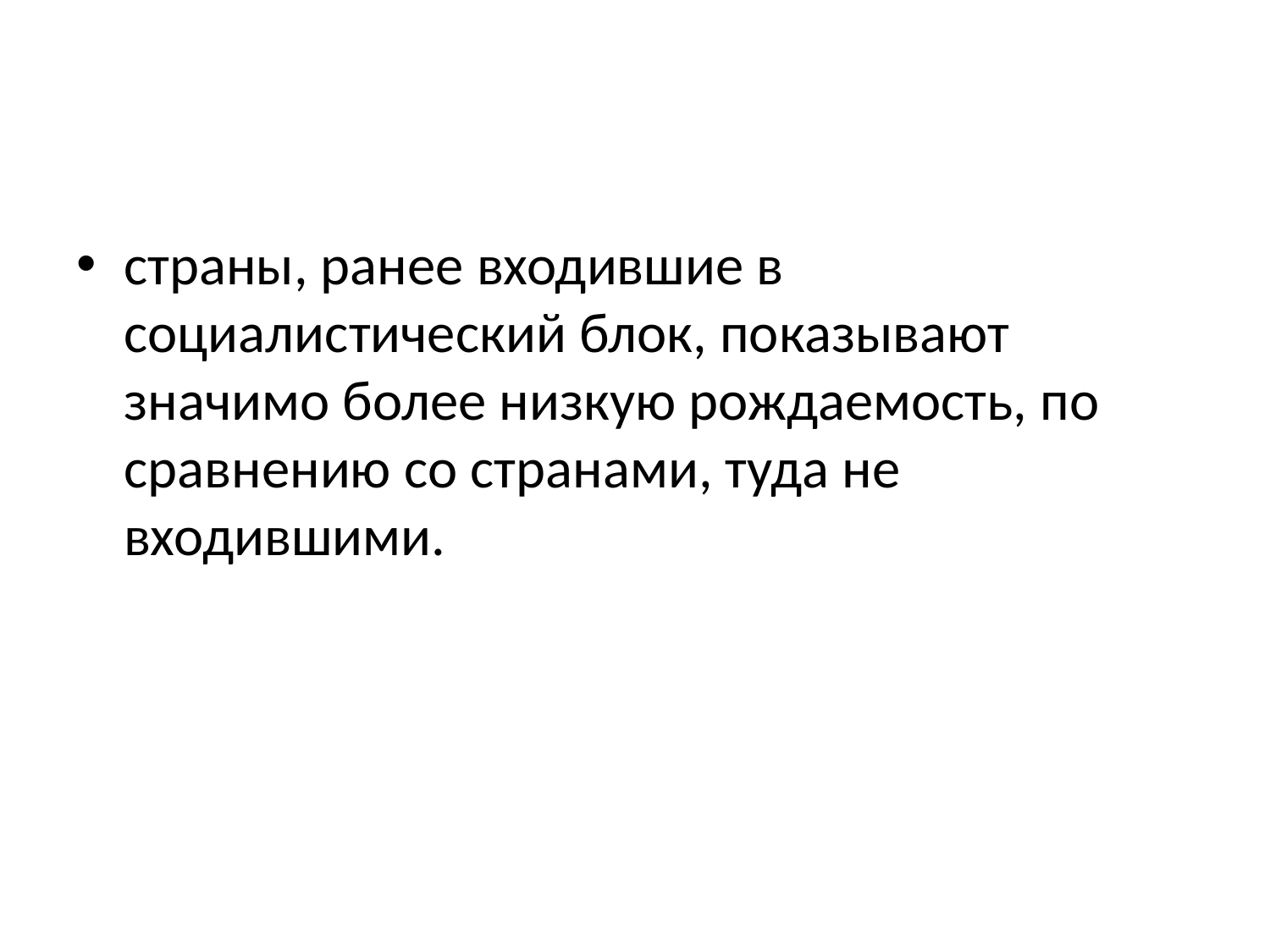

#
страны, ранее входившие в социалистический блок, показывают значимо более низкую рождаемость, по сравнению со странами, туда не входившими.